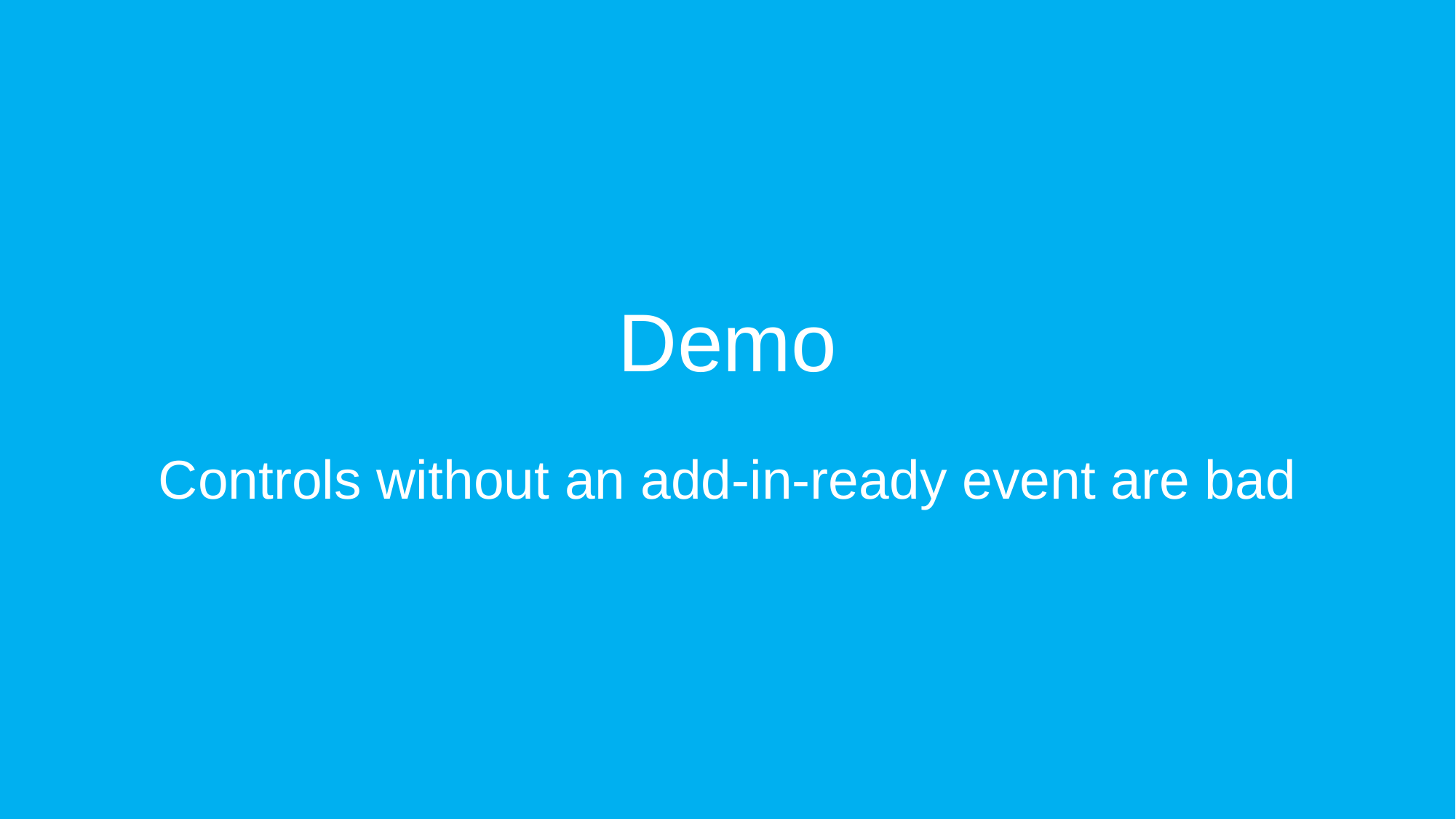

Demo
Controls without an add-in-ready event are bad